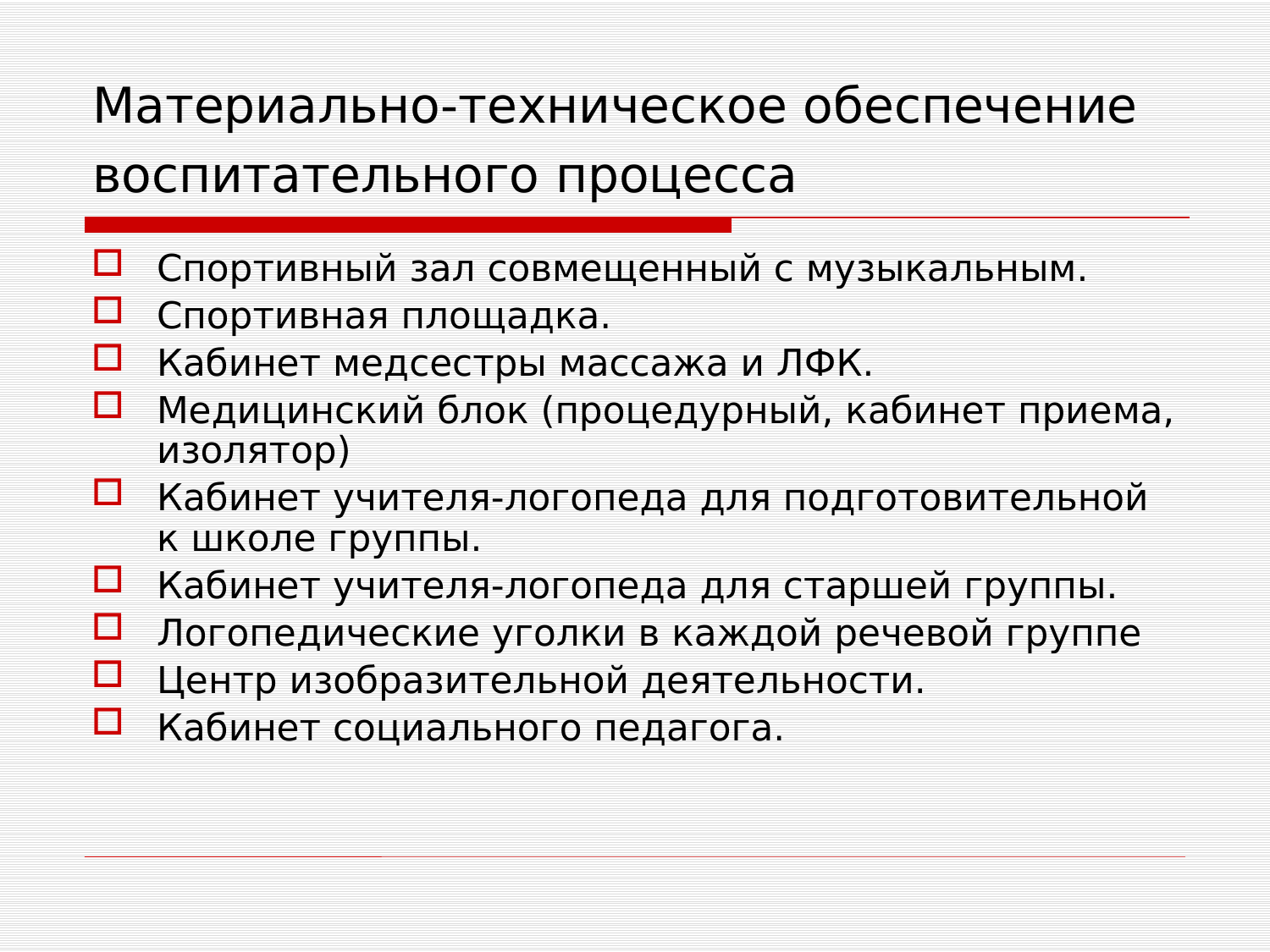

# Материально-техническое обеспечение воспитательного процесса
Спортивный зал совмещенный с музыкальным.
Спортивная площадка.
Кабинет медсестры массажа и ЛФК.
Медицинский блок (процедурный, кабинет приема, изолятор)
Кабинет учителя-логопеда для подготовительной к школе группы.
Кабинет учителя-логопеда для старшей группы.
Логопедические уголки в каждой речевой группе
Центр изобразительной деятельности.
Кабинет социального педагога.